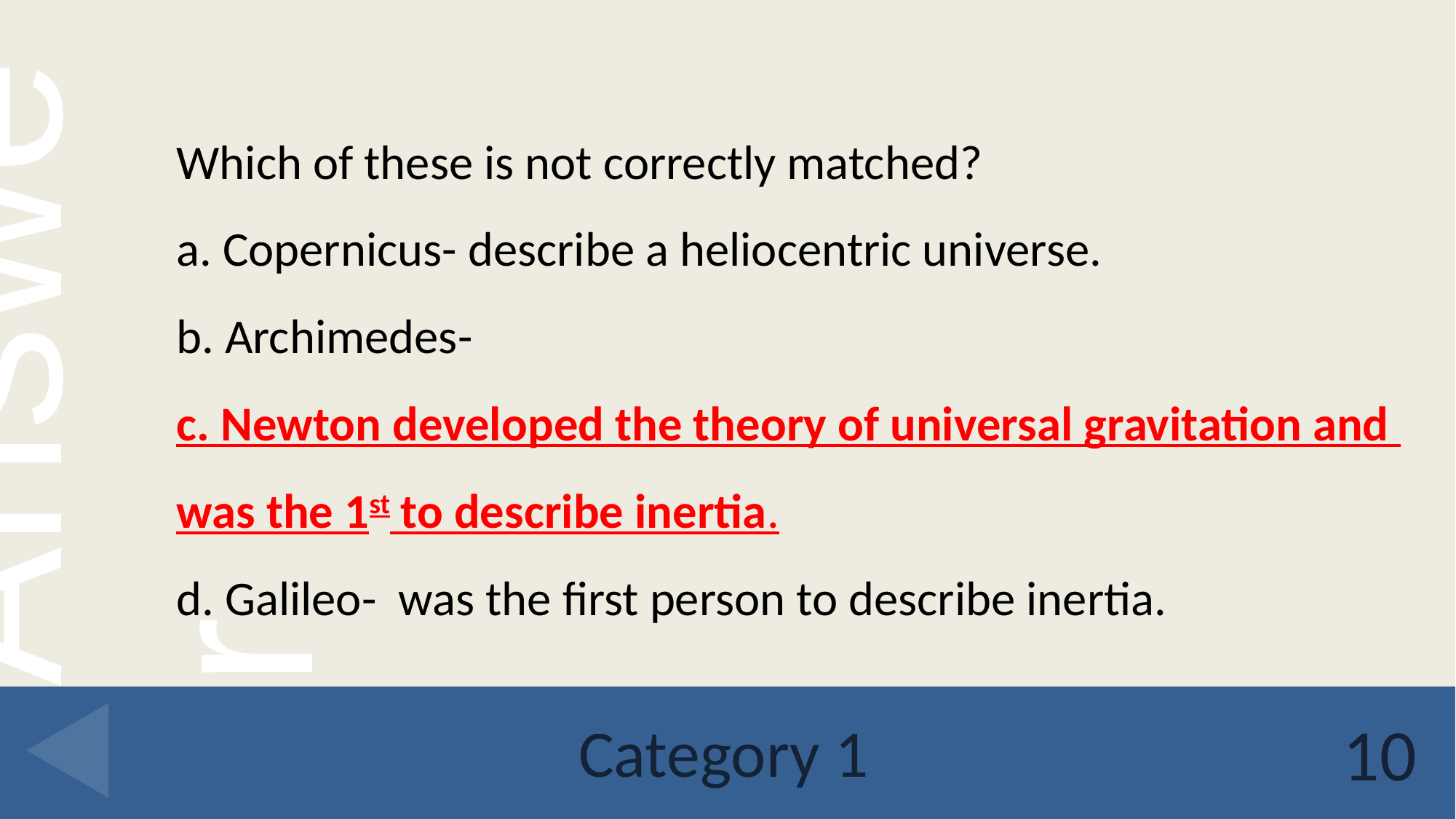

Which of these is not correctly matched?
a. Copernicus- describe a heliocentric universe.
b. Archimedes-
c. Newton developed the theory of universal gravitation and  was the 1st to describe inertia.
d. Galileo-  was the first person to describe inertia.
# Category 1
10